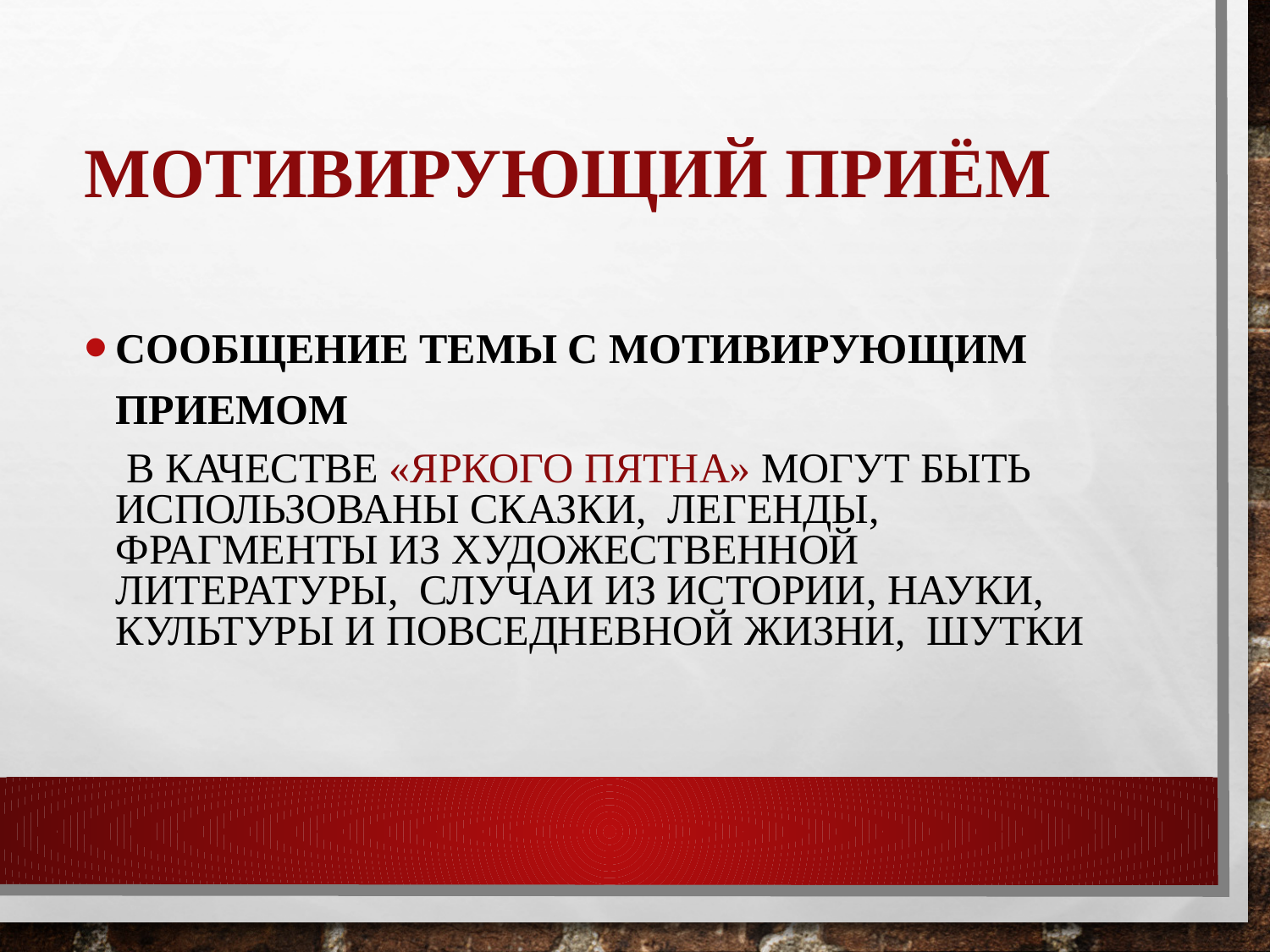

# Мотивирующий приём
Сообщение темы с мотивирующим приемом
    В качестве «яркого пятна» могут быть использованы сказки,  легенды,  фрагменты из художественной литературы,  случаи из истории, науки, культуры и повседневной жизни,  шутки